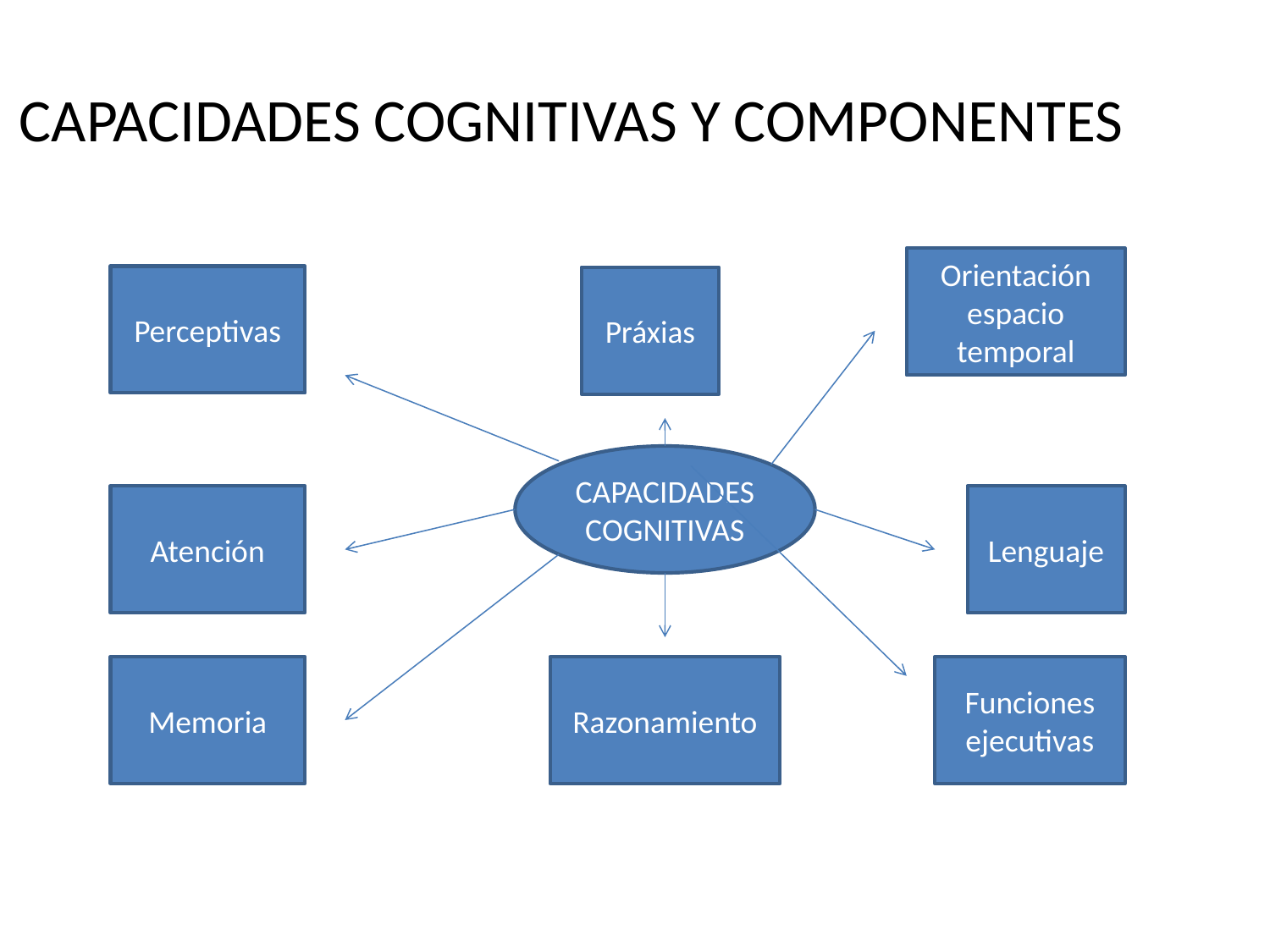

CAPACIDADES COGNITIVAS Y COMPONENTES
Orientación espacio temporal
Perceptivas
Práxias
CAPACIDADES COGNITIVAS
Atención
Lenguaje
Memoria
Razonamiento
Funciones ejecutivas